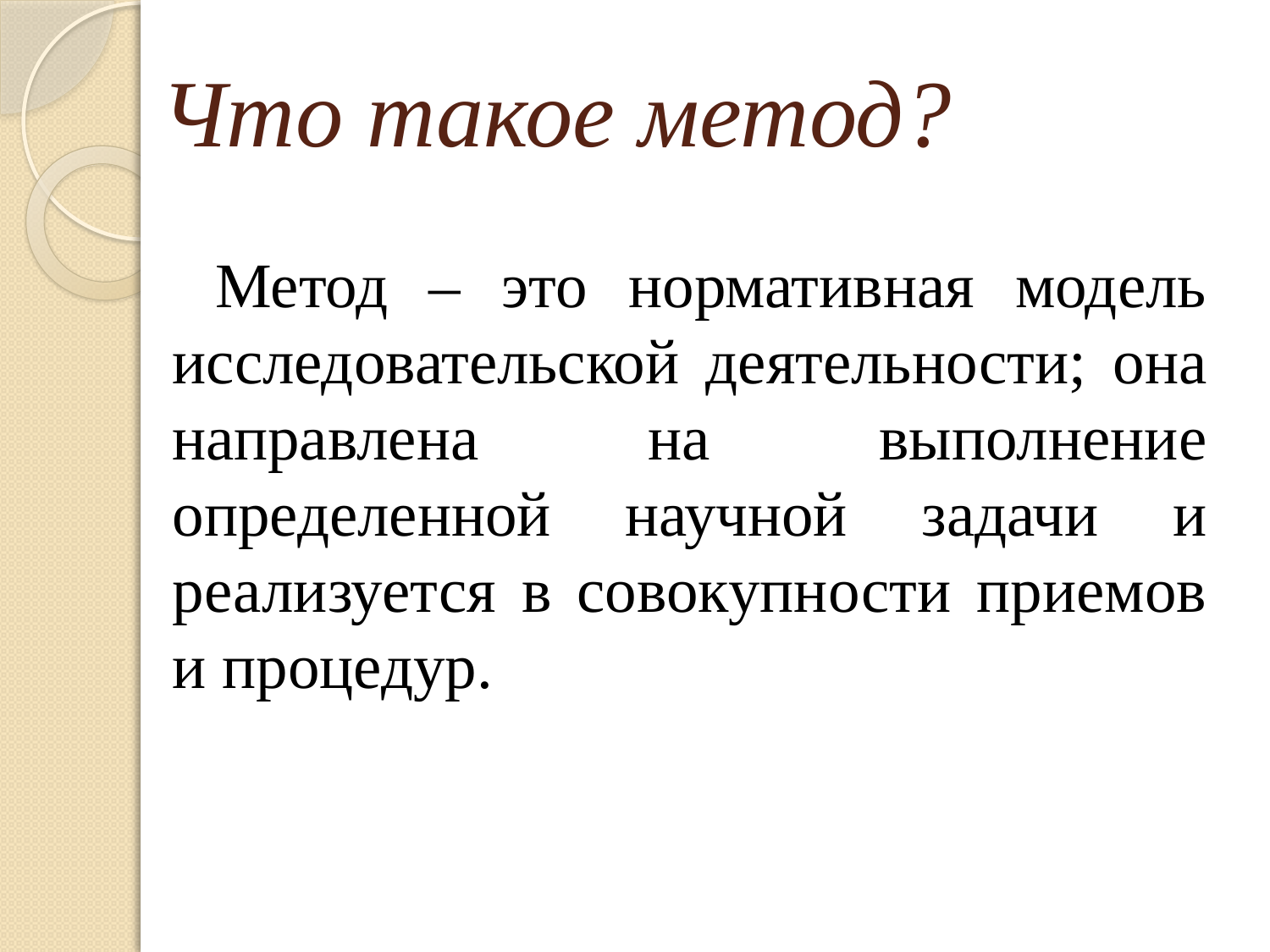

# Что такое метод?
  Метод – это нормативная модель исследовательской деятельности; она направлена на выполнение определенной научной задачи и реализуется в совокупности приемов и процедур.